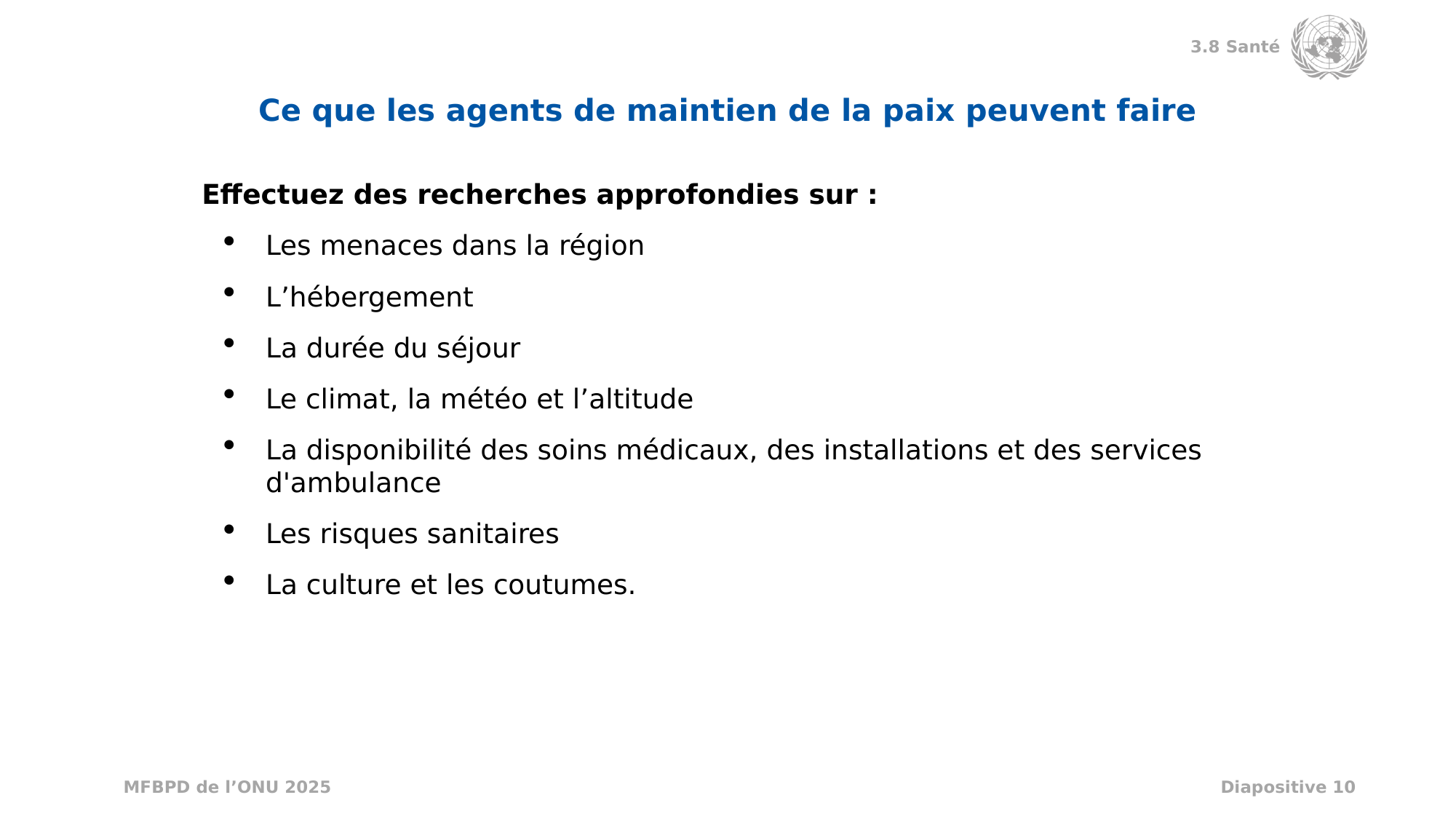

Ce que les agents de maintien de la paix peuvent faire
Effectuez des recherches approfondies sur :
Les menaces dans la région
L’hébergement
La durée du séjour
Le climat, la météo et l’altitude
La disponibilité des soins médicaux, des installations et des services d'ambulance
Les risques sanitaires
La culture et les coutumes.